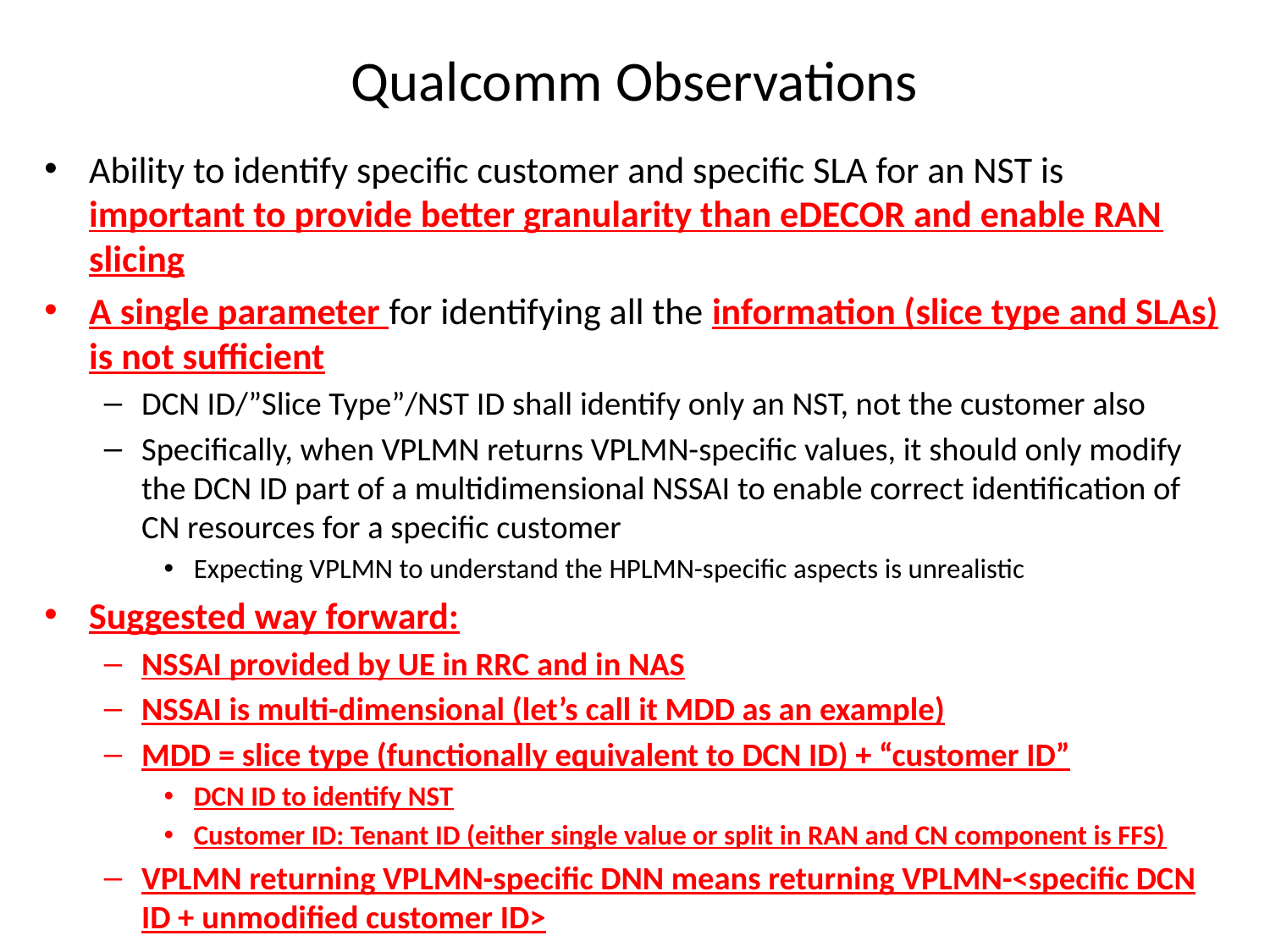

# Qualcomm Observations
Ability to identify specific customer and specific SLA for an NST is important to provide better granularity than eDECOR and enable RAN slicing
A single parameter for identifying all the information (slice type and SLAs) is not sufficient
DCN ID/”Slice Type”/NST ID shall identify only an NST, not the customer also
Specifically, when VPLMN returns VPLMN-specific values, it should only modify the DCN ID part of a multidimensional NSSAI to enable correct identification of CN resources for a specific customer
Expecting VPLMN to understand the HPLMN-specific aspects is unrealistic
Suggested way forward:
NSSAI provided by UE in RRC and in NAS
NSSAI is multi-dimensional (let’s call it MDD as an example)
MDD = slice type (functionally equivalent to DCN ID) + “customer ID”
DCN ID to identify NST
Customer ID: Tenant ID (either single value or split in RAN and CN component is FFS)
VPLMN returning VPLMN-specific DNN means returning VPLMN-<specific DCN ID + unmodified customer ID>